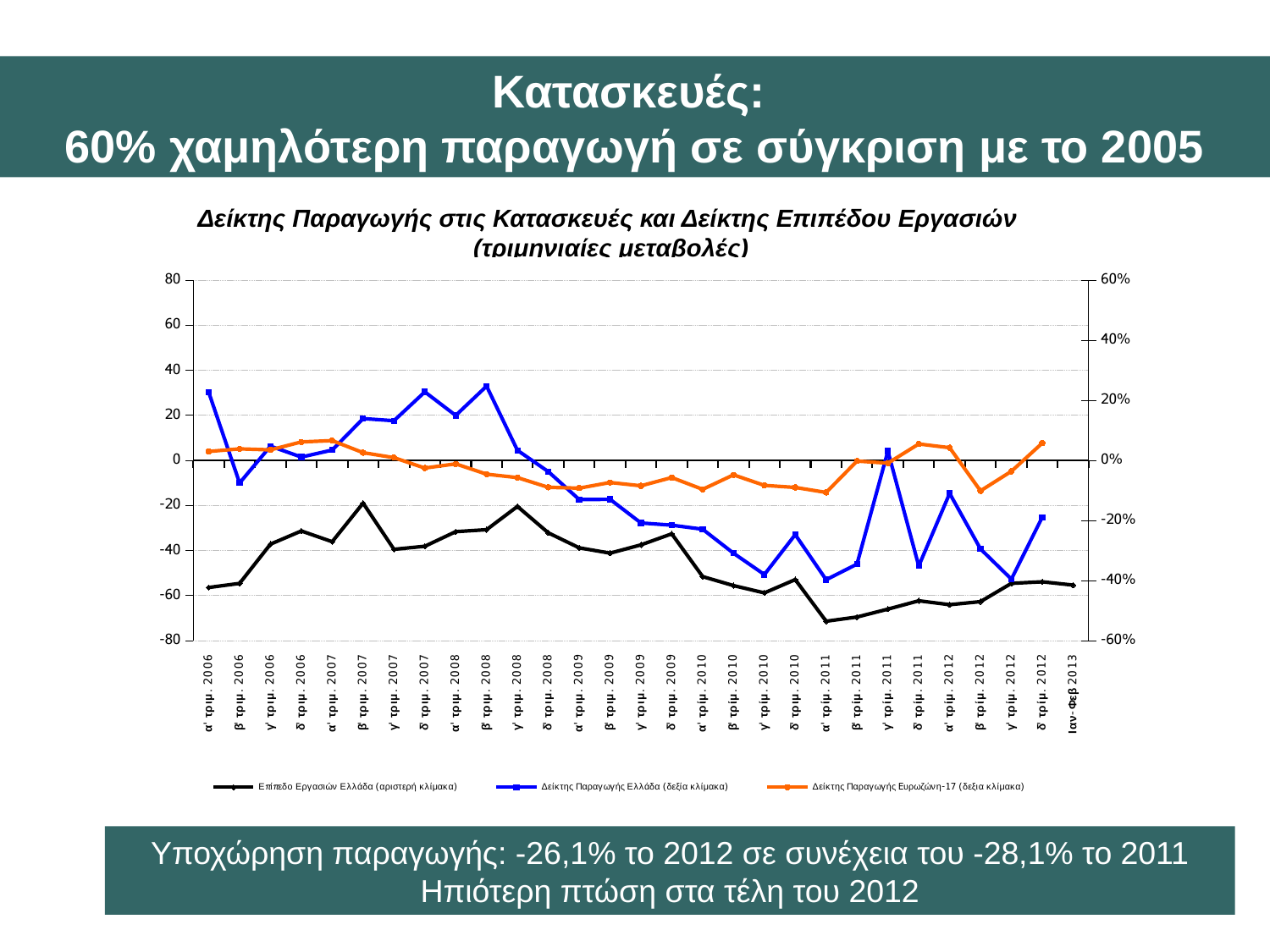

Κατασκευές:
60% χαμηλότερη παραγωγή σε σύγκριση με το 2005
Δείκτης Παραγωγής στις Κατασκευές και Δείκτης Επιπέδου Εργασιών
(τριμηνιαίες μεταβολές)

[unsupported chart]

Υποχώρηση παραγωγής: -26,1% το 2012 σε συνέχεια του -28,1% το 2011
Ηπιότερη πτώση στα τέλη του 2012